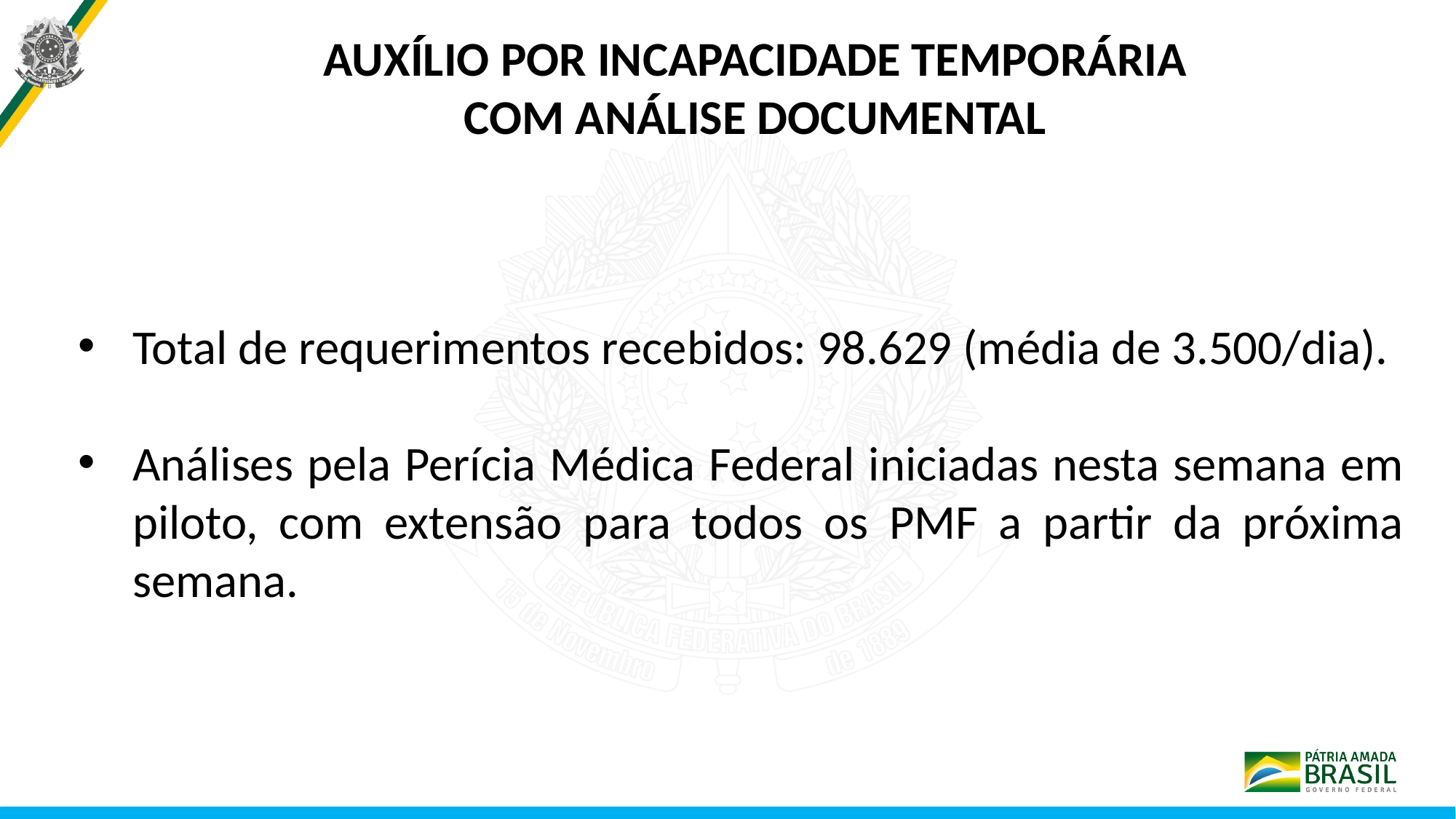

AUXÍLIO POR INCAPACIDADE TEMPORÁRIA
COM ANÁLISE DOCUMENTAL
Total de requerimentos recebidos: 98.629 (média de 3.500/dia).

Análises pela Perícia Médica Federal iniciadas nesta semana em piloto, com extensão para todos os PMF a partir da próxima semana.